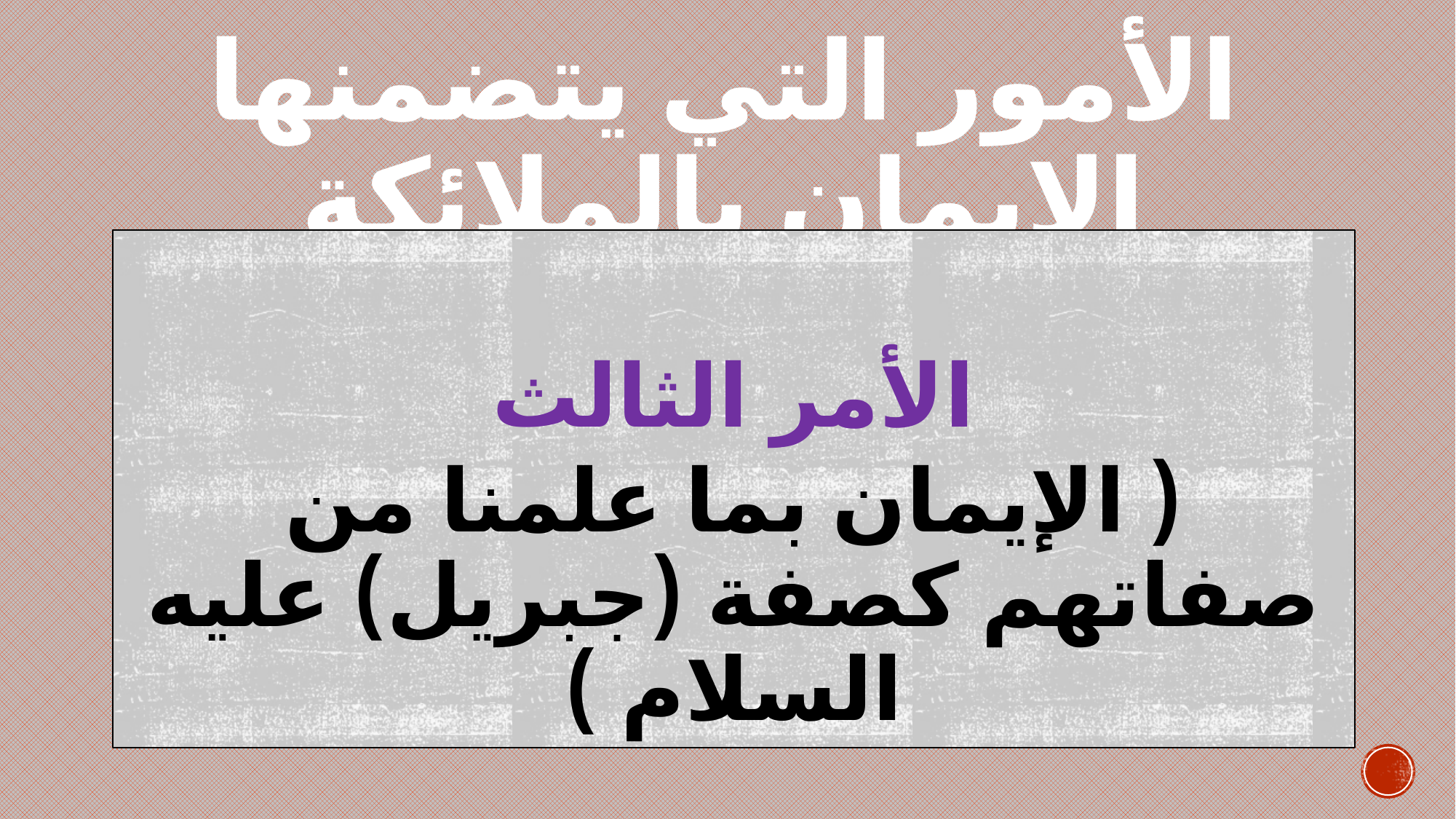

# الأمور التي يتضمنها الإيمان بالملائكة

الأمر الثالث
( الإيمان بما علمنا من صفاتهم كصفة (جبريل) عليه السلام )